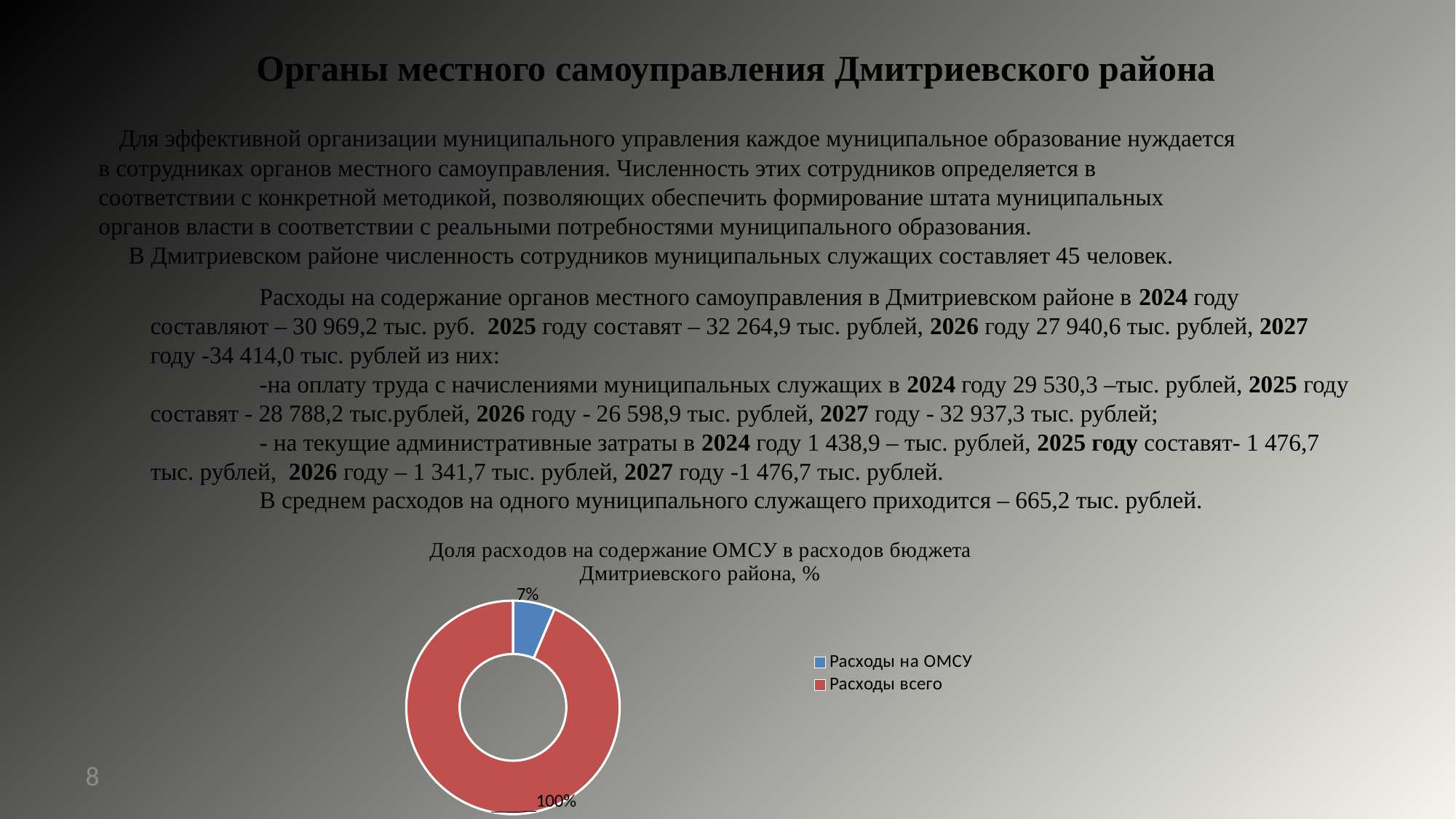

Органы местного самоуправления Дмитриевского района
   Для эффективной организации муниципального управления каждое муниципальное образование нуждается в сотрудниках органов местного самоуправления. Численность этих сотрудников определяется в соответствии с конкретной методикой, позволяющих обеспечить формирование штата муниципальных органов власти в соответствии с реальными потребностями муниципального образования.
     В Дмитриевском районе численность сотрудников муниципальных служащих составляет 45 человек.
	Расходы на содержание органов местного самоуправления в Дмитриевском районе в 2024 году составляют – 30 969,2 тыс. руб.  2025 году составят – 32 264,9 тыс. рублей, 2026 году 27 940,6 тыс. рублей, 2027 году -34 414,0 тыс. рублей из них:
	-на оплату труда с начислениями муниципальных служащих в 2024 году 29 530,3 –тыс. рублей, 2025 году составят - 28 788,2 тыс.рублей, 2026 году - 26 598,9 тыс. рублей, 2027 году - 32 937,3 тыс. рублей;
	- на текущие административные затраты в 2024 году 1 438,9 – тыс. рублей, 2025 году составят- 1 476,7 тыс. рублей,  2026 году – 1 341,7 тыс. рублей, 2027 году -1 476,7 тыс. рублей.
	В среднем расходов на одного муниципального служащего приходится – 665,2 тыс. рублей.

### Chart: Доля расходов на содержание ОМСУ в расходов бюджета Дмитриевского района, %

| Category |  |
|---|---|
| Расходы на ОМСУ | 0.0681 |
| Расходы всего | 1.0 |
8